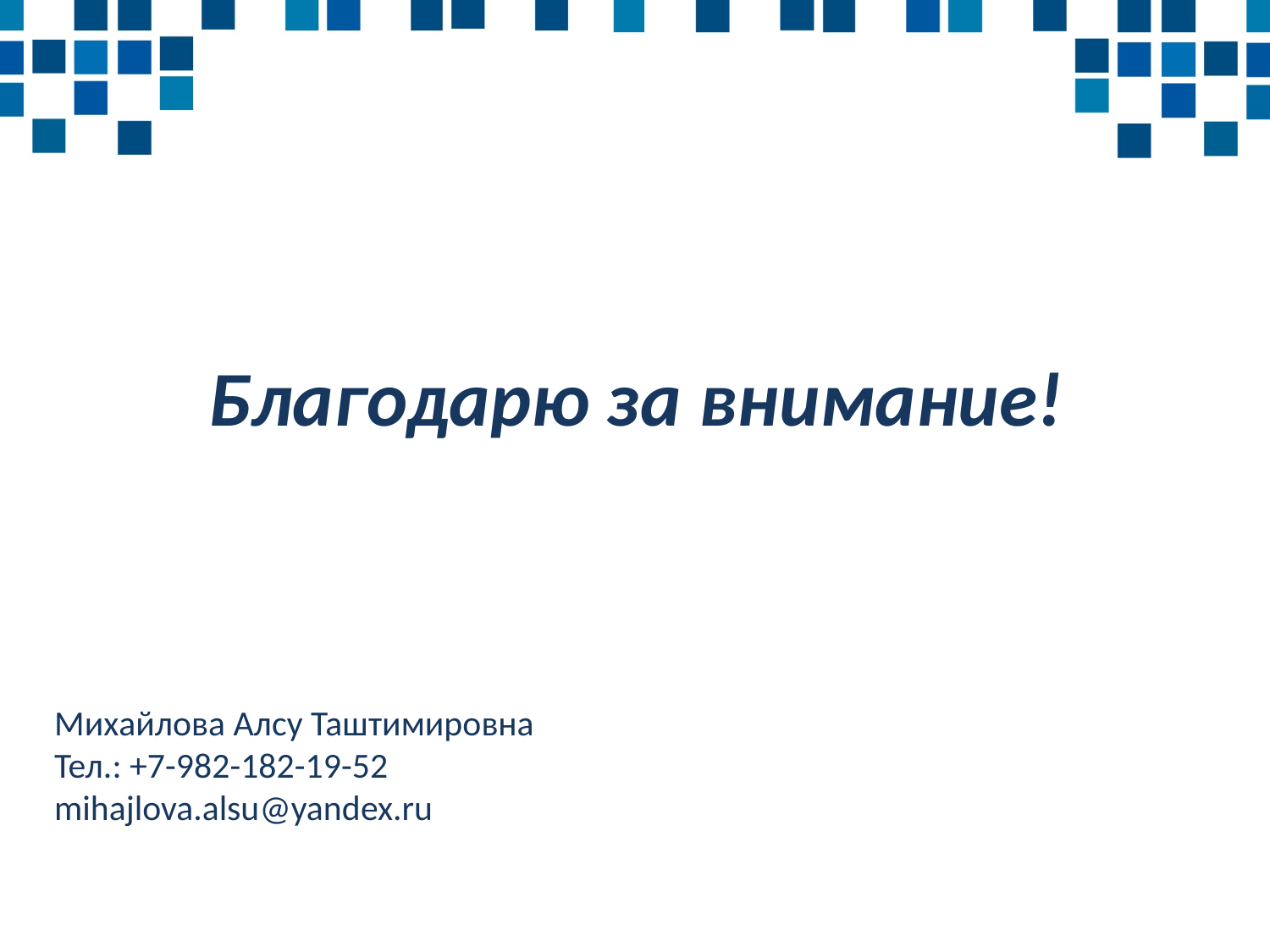

# Благодарю за внимание!
Михайлова Алсу Таштимировна
Тел.: +7-982-182-19-52
mihajlova.alsu@yandex.ru